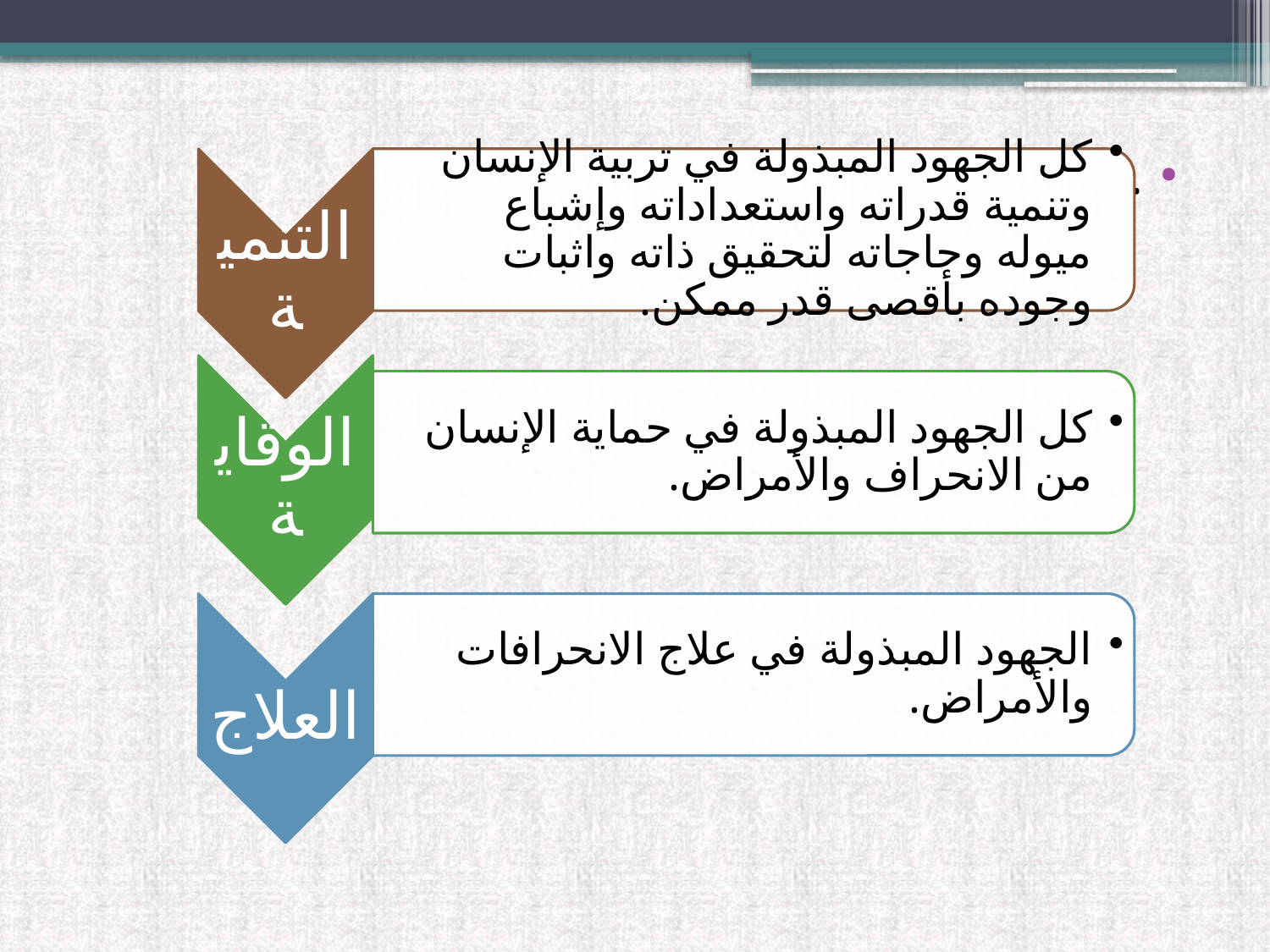

.

التنمية
كل الجهود المبذولة في تربية الإنسان وتنمية قدراته واستعداداته وإشباع ميوله وحاجاته لتحقيق ذاته واثبات وجوده بأقصى قدر ممكن.
الوقاية
كل الجهود المبذولة في حماية الإنسان من الانحراف والأمراض.
العلاج
الجهود المبذولة في علاج الانحرافات والأمراض.